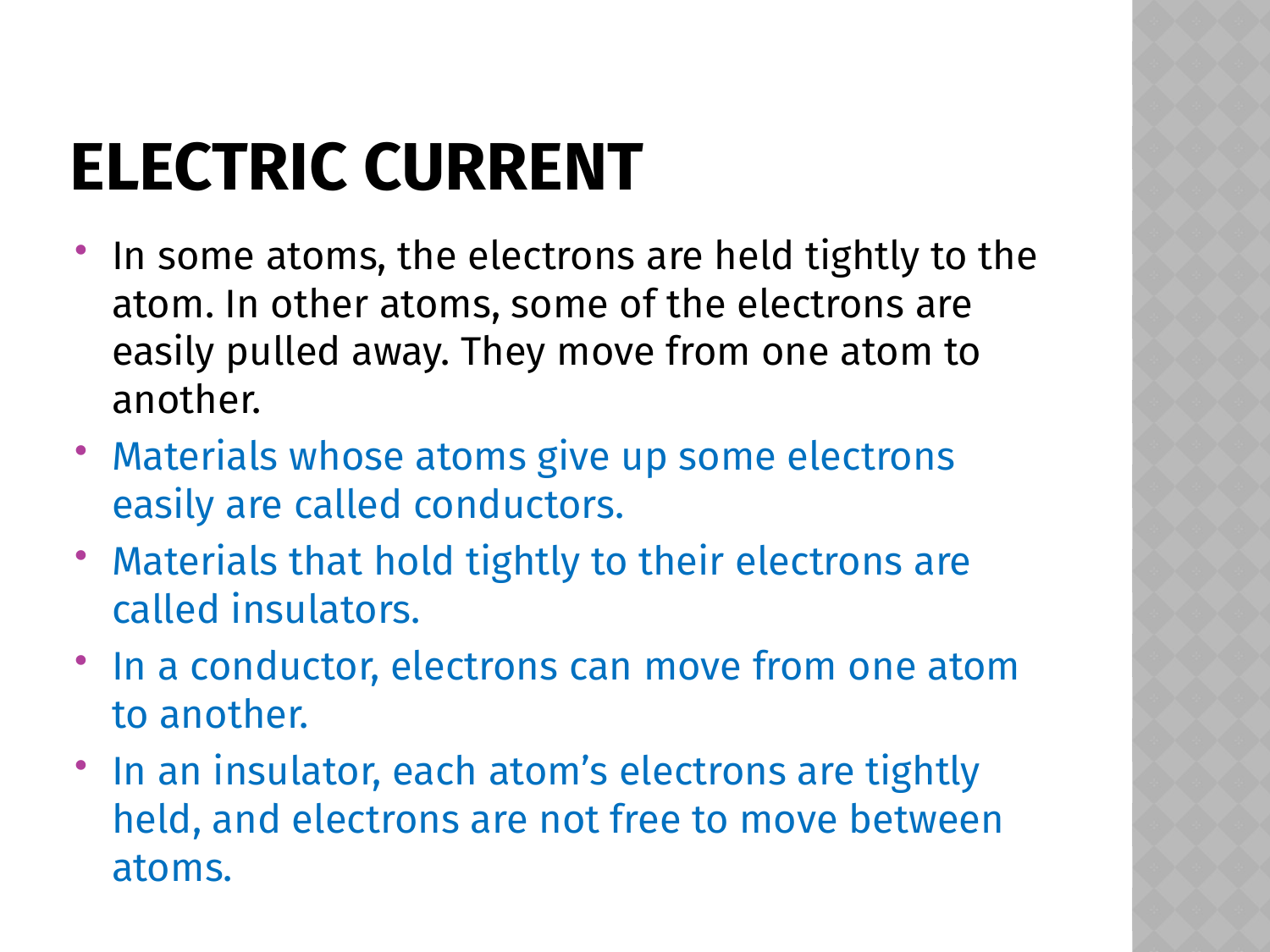

# Electric current
In some atoms, the electrons are held tightly to the atom. In other atoms, some of the electrons are easily pulled away. They move from one atom to another.
Materials whose atoms give up some electrons easily are called conductors.
Materials that hold tightly to their electrons are called insulators.
In a conductor, electrons can move from one atom to another.
In an insulator, each atom’s electrons are tightly held, and electrons are not free to move between atoms.